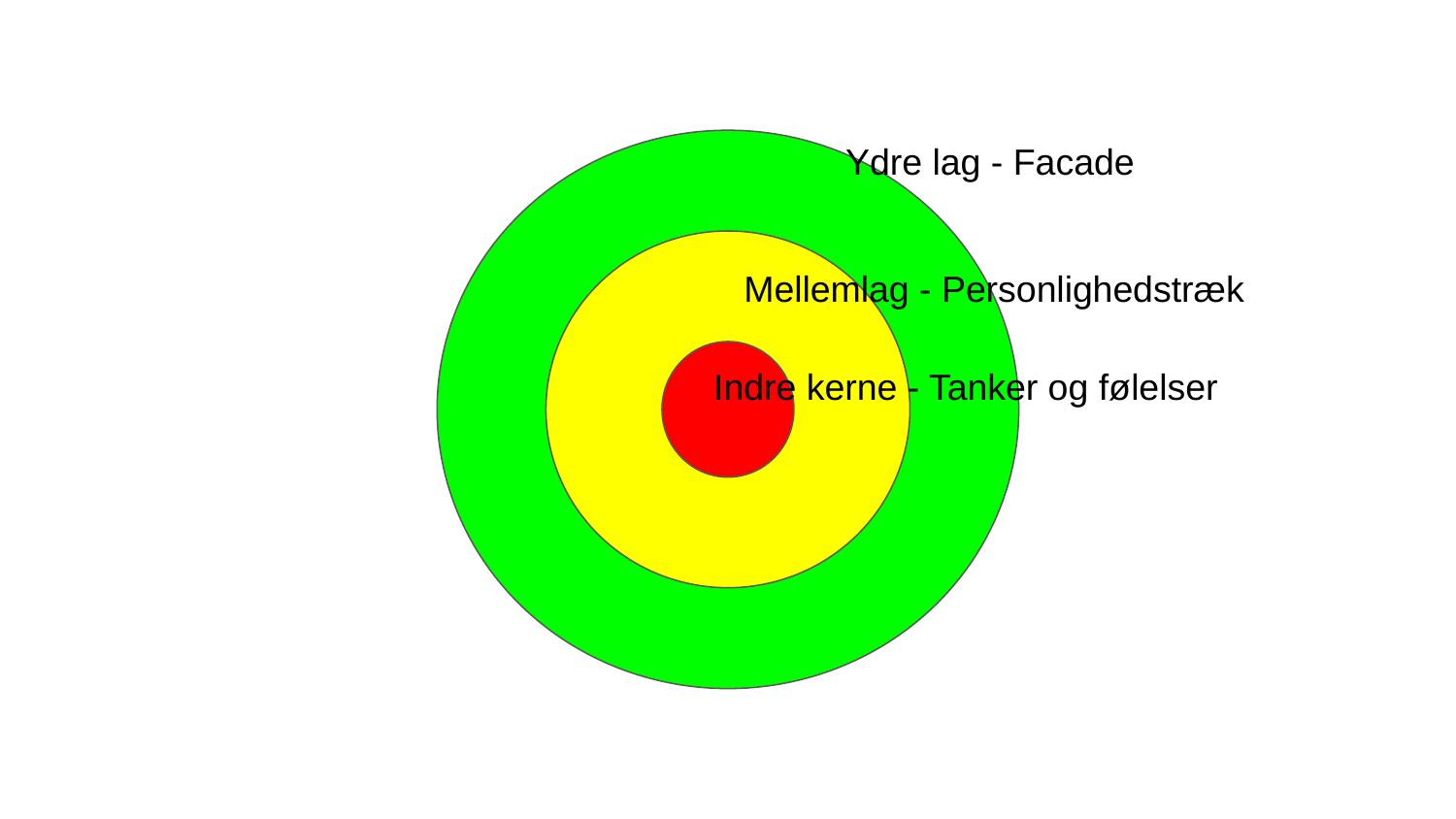

Ydre lag - Facade

Mellemlag - Personlighedstræk

Indre kerne - Tanker og følelser